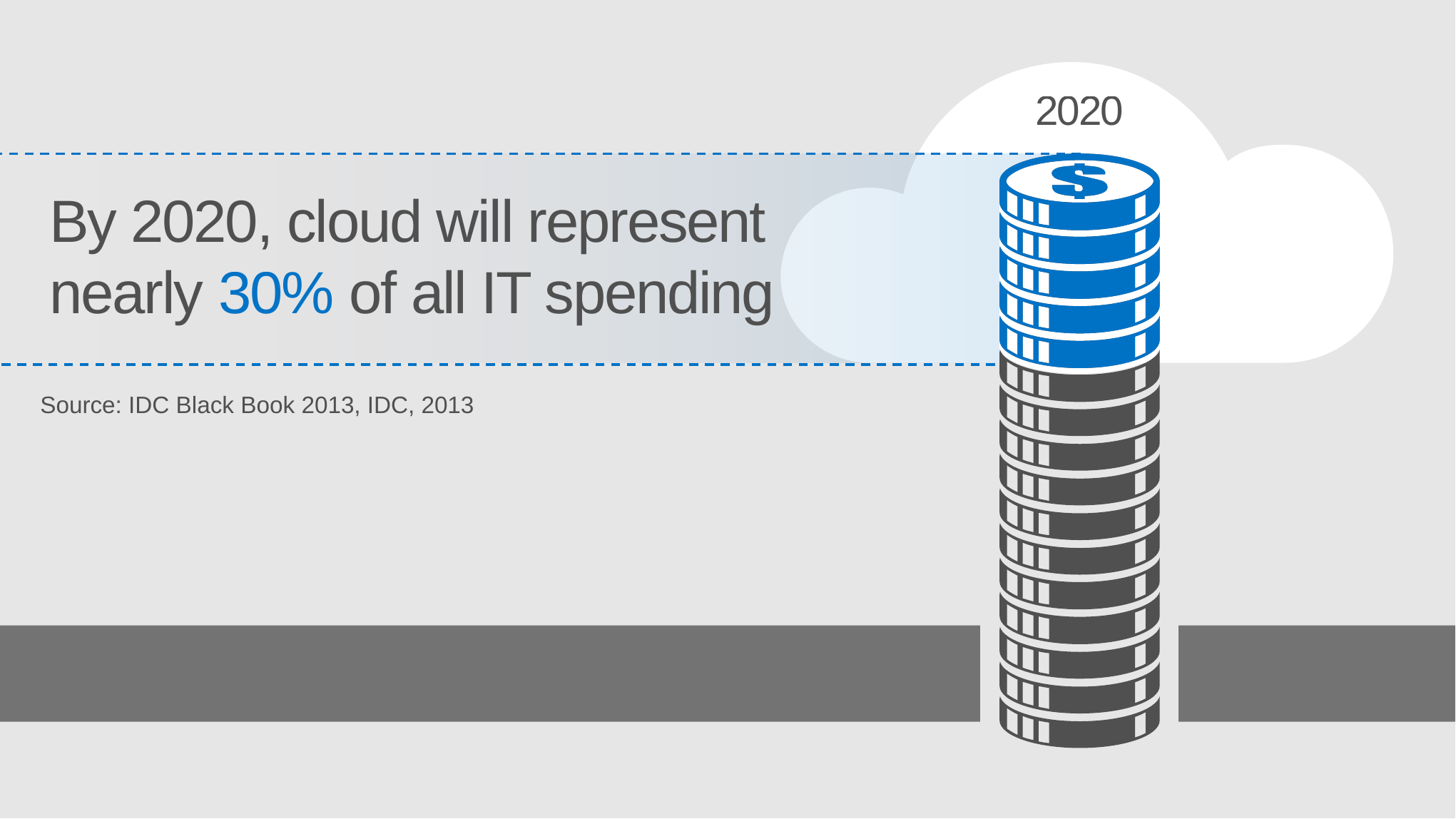

2020

By 2020, cloud will represent nearly 30% of all IT spending

Source: IDC Black Book 2013, IDC, 2013